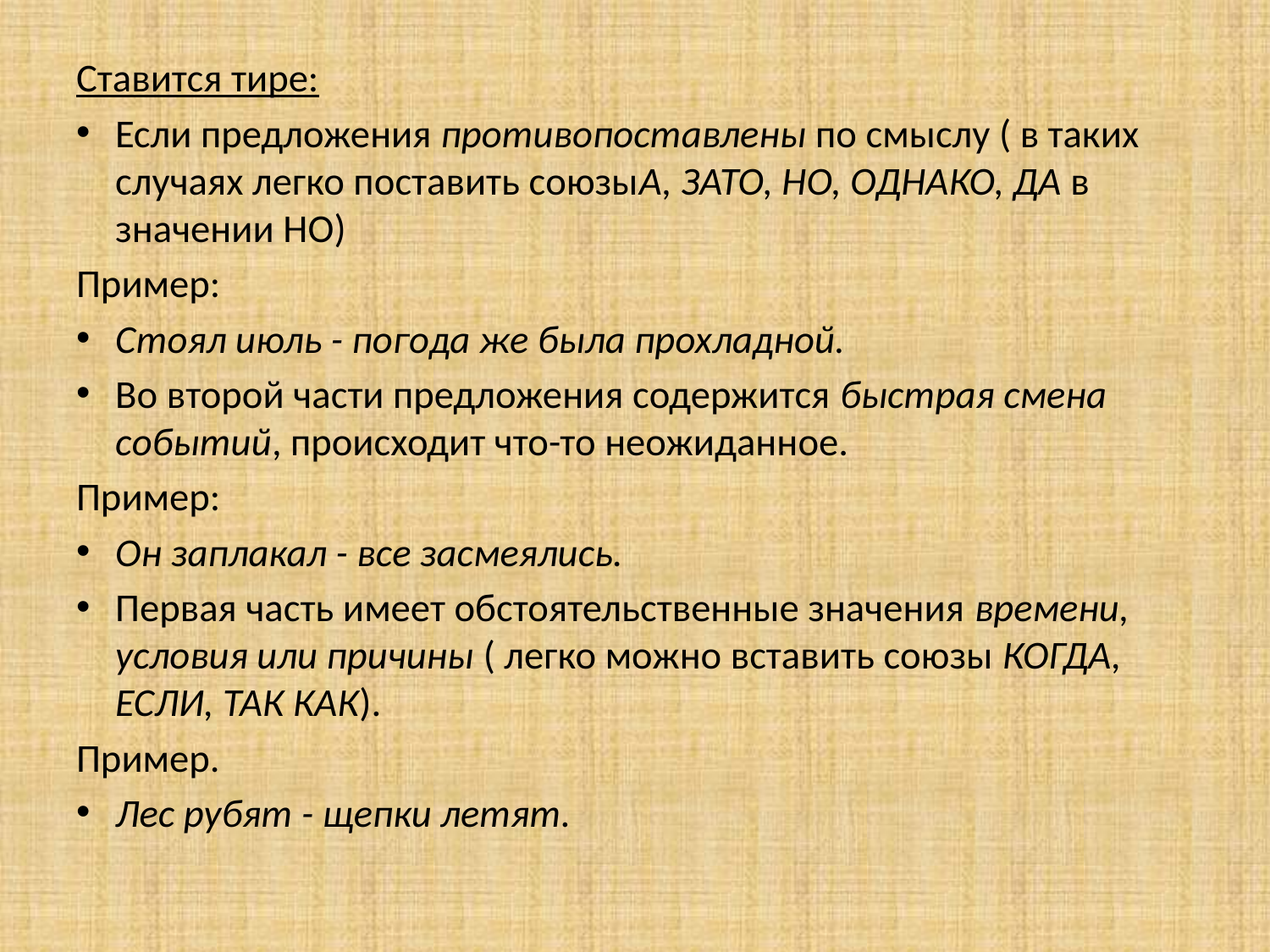

Ставится тире:
Если предложения противопоставлены по смыслу ( в таких случаях легко поставить союзыА, ЗАТО, НО, ОДНАКО, ДА в значении НО)
Пример:
Стоял июль - погода же была прохладной.
Во второй части предложения содержится быстрая смена событий, происходит что-то неожиданное.
Пример:
Он заплакал - все засмеялись.
Первая часть имеет обстоятельственные значения времени, условия или причины ( легко можно вставить союзы КОГДА, ЕСЛИ, ТАК КАК).
Пример.
Лес рубят - щепки летят.